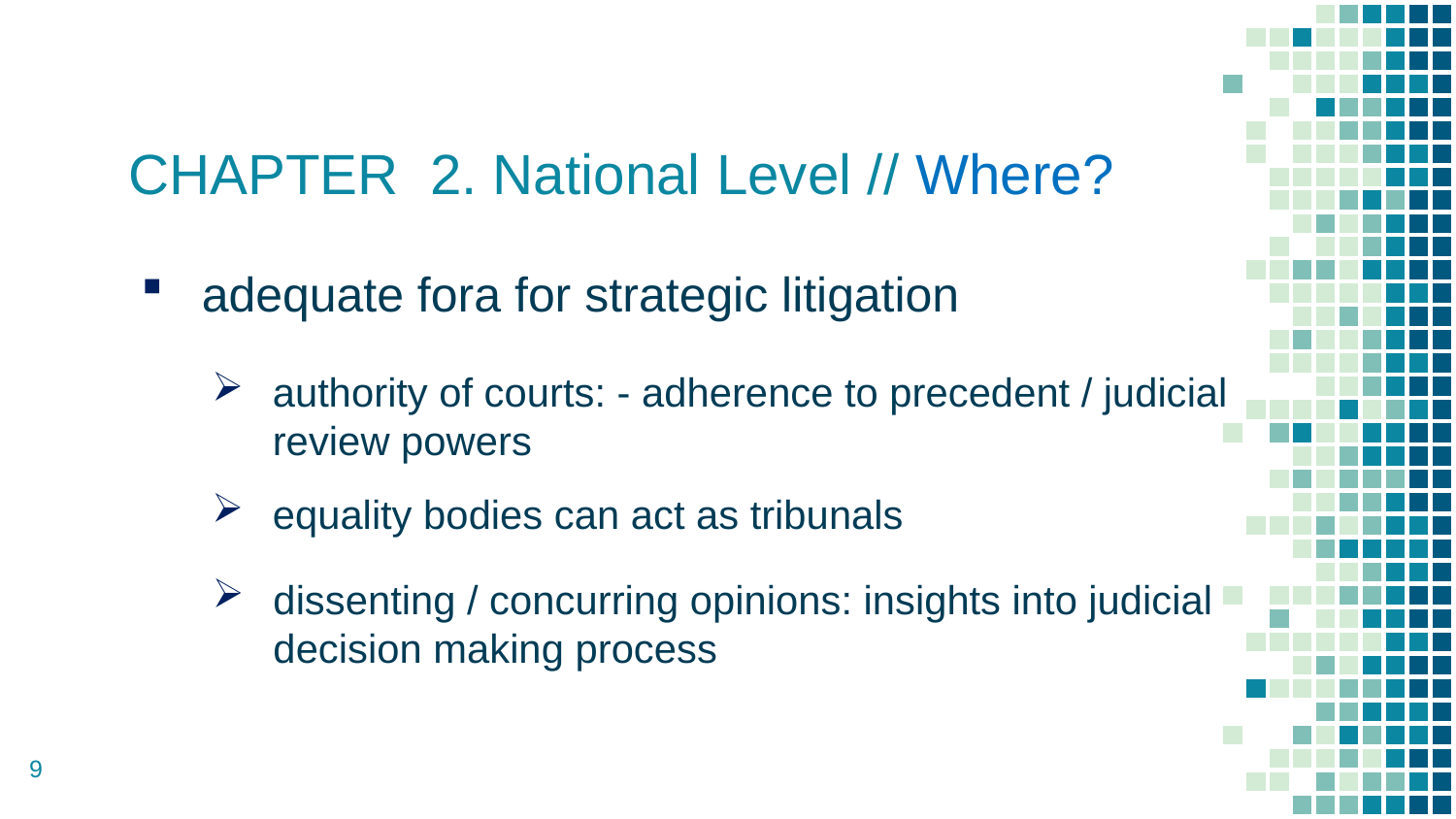

# CHAPTER  2. National Level // Where?
adequate fora for strategic litigation

authority of courts: - adherence to precedent / judicial review powers

equality bodies can act as tribunals
dissenting / concurring opinions: insights into judicial decision making process

9